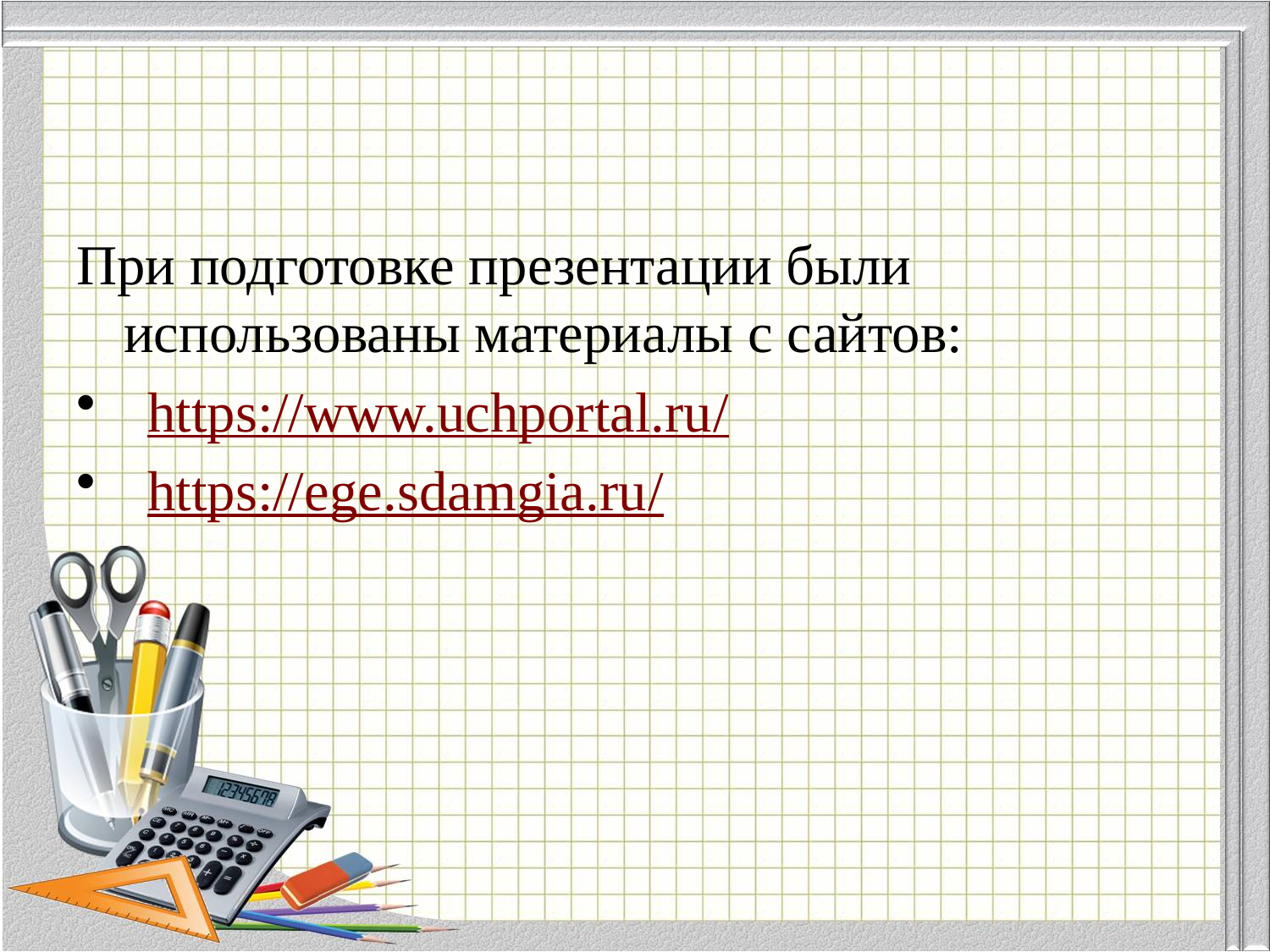

При подготовке презентации были использованы материалы с сайтов:
https://www.uchportal.ru/
https://ege.sdamgia.ru/